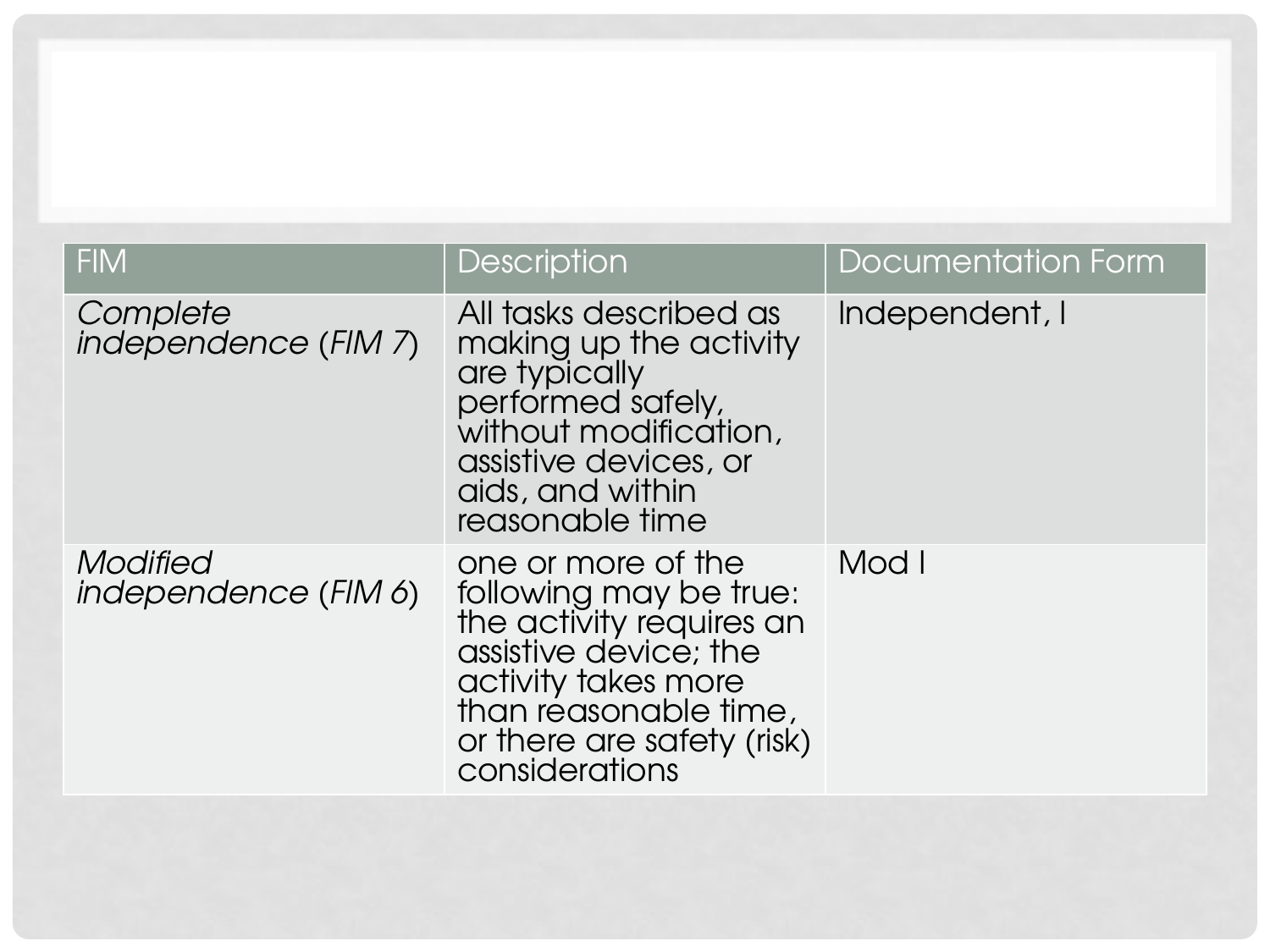

#
| FIM | Description | Documentation Form |
| --- | --- | --- |
| Complete independence (FIM 7) | All tasks described as making up the activity are typically performed safely, without modification, assistive devices, or aids, and within reasonable time | Independent, I |
| Modified independence (FIM 6) | one or more of the following may be true: the activity requires an assistive device; the activity takes more than reasonable time, or there are safety (risk) considerations | Mod I |